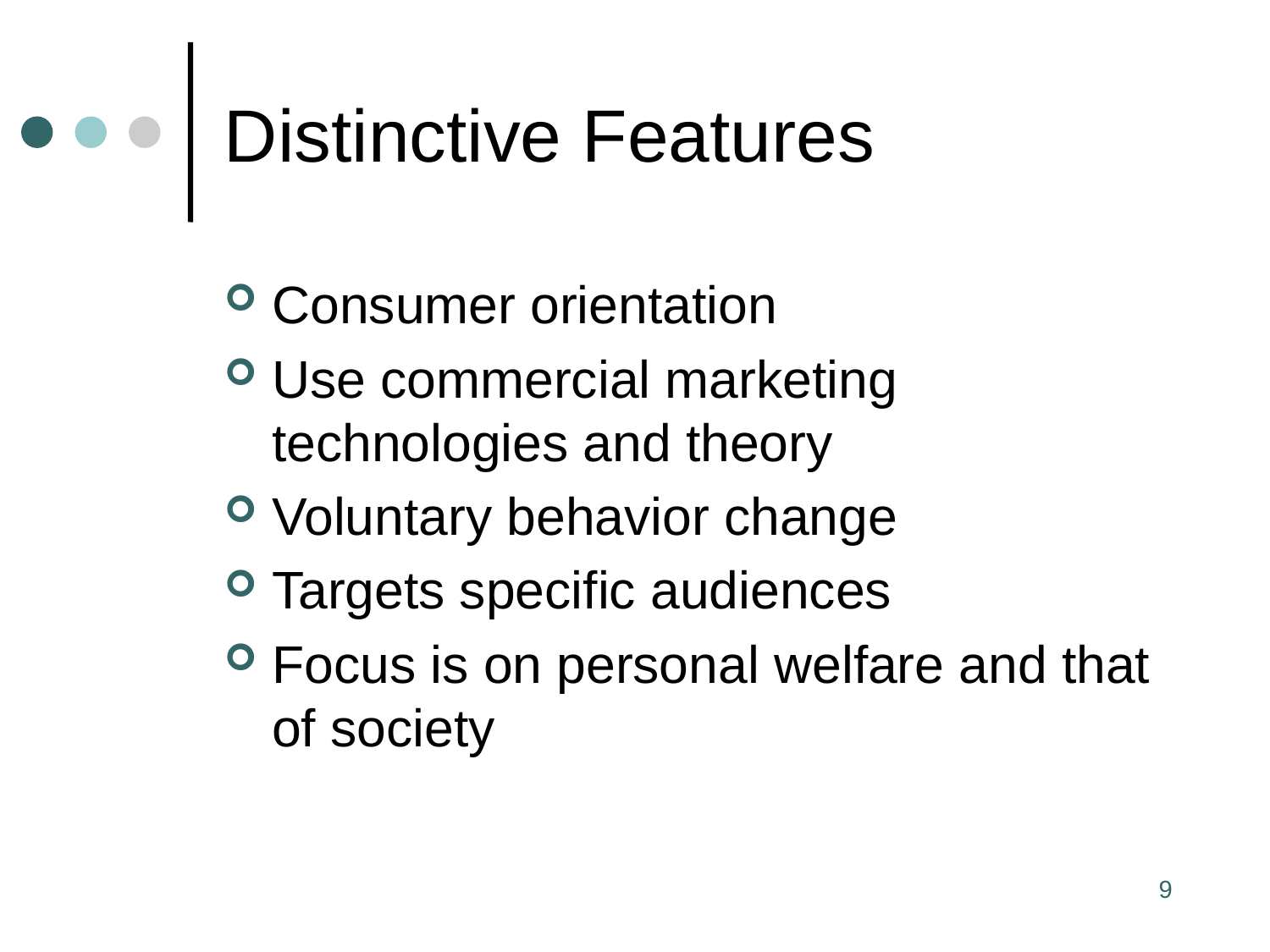

# Distinctive Features
Consumer orientation
Use commercial marketing technologies and theory
Voluntary behavior change
Targets specific audiences
Focus is on personal welfare and that of society
9